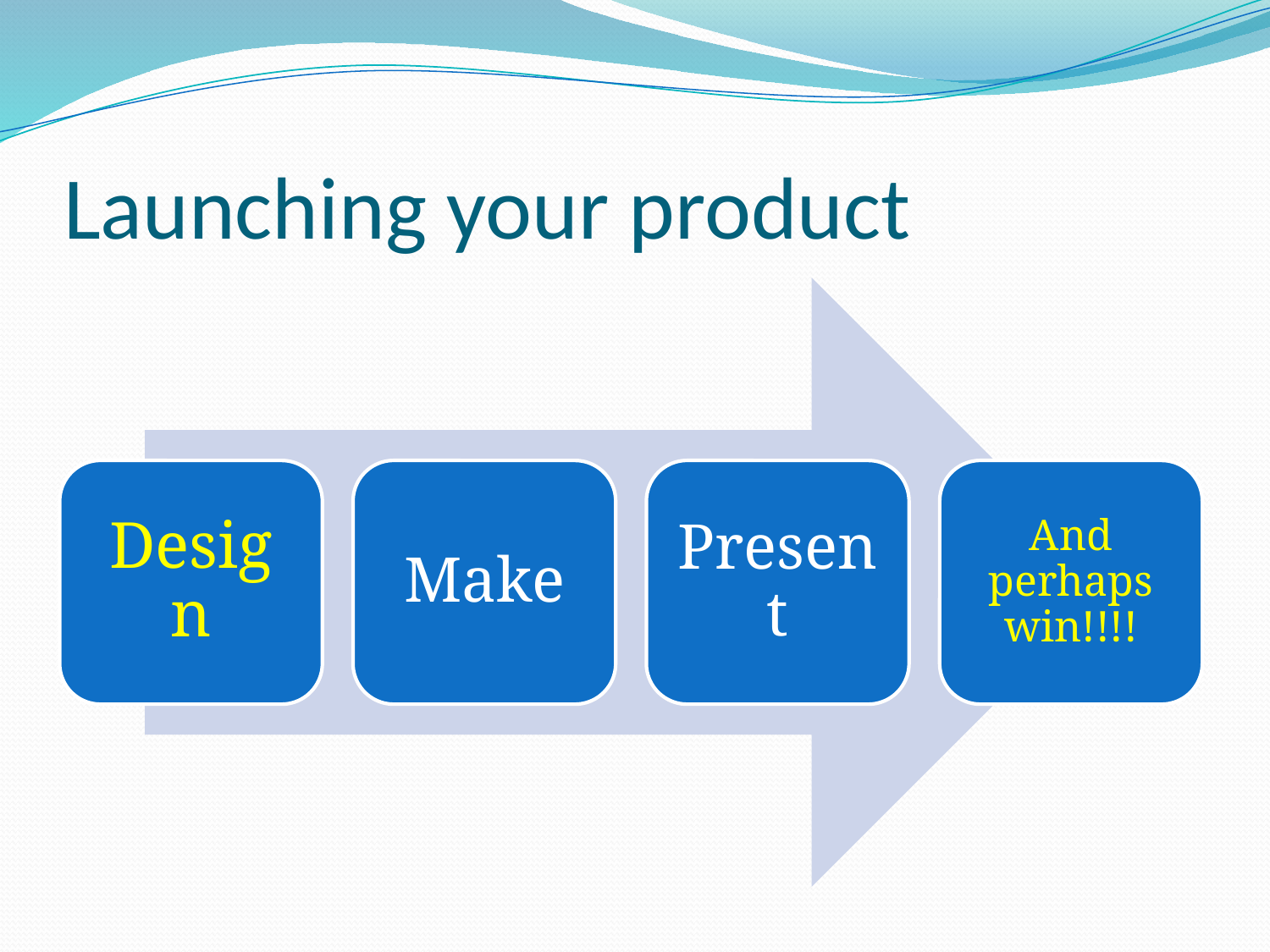

# Launching your product
Design
Make
Present
And perhaps win!!!!